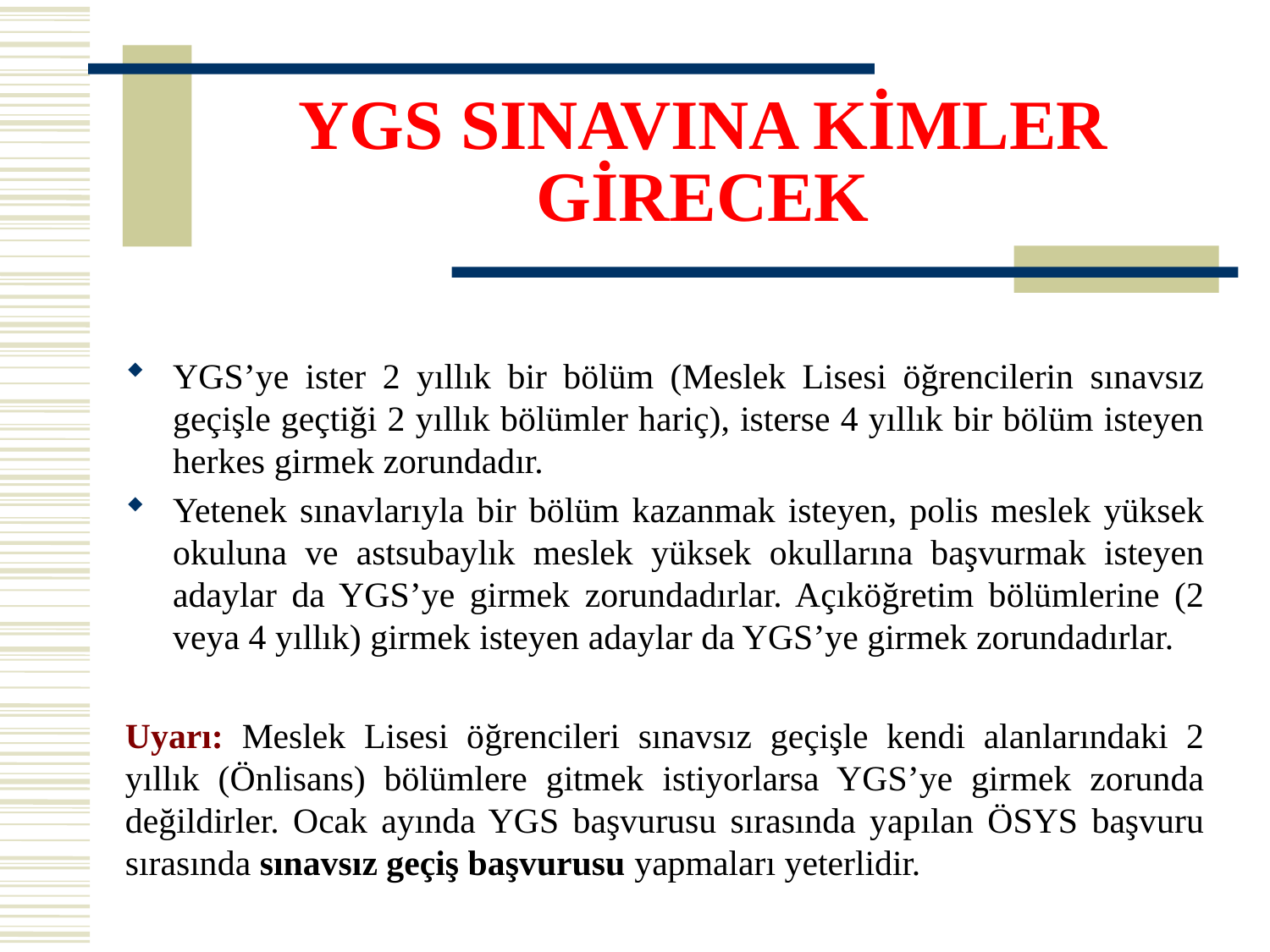

# YGS SINAVINA KİMLER GİRECEK
YGS’ye ister 2 yıllık bir bölüm (Meslek Lisesi öğrencilerin sınavsız geçişle geçtiği 2 yıllık bölümler hariç), isterse 4 yıllık bir bölüm isteyen herkes girmek zorundadır.
Yetenek sınavlarıyla bir bölüm kazanmak isteyen, polis meslek yüksek okuluna ve astsubaylık meslek yüksek okullarına başvurmak isteyen adaylar da YGS’ye girmek zorundadırlar. Açıköğretim bölümlerine (2 veya 4 yıllık) girmek isteyen adaylar da YGS’ye girmek zorundadırlar.

Uyarı: Meslek Lisesi öğrencileri sınavsız geçişle kendi alanlarındaki 2 yıllık (Önlisans) bölümlere gitmek istiyorlarsa YGS’ye girmek zorunda değildirler. Ocak ayında YGS başvurusu sırasında yapılan ÖSYS başvuru sırasında sınavsız geçiş başvurusu yapmaları yeterlidir.